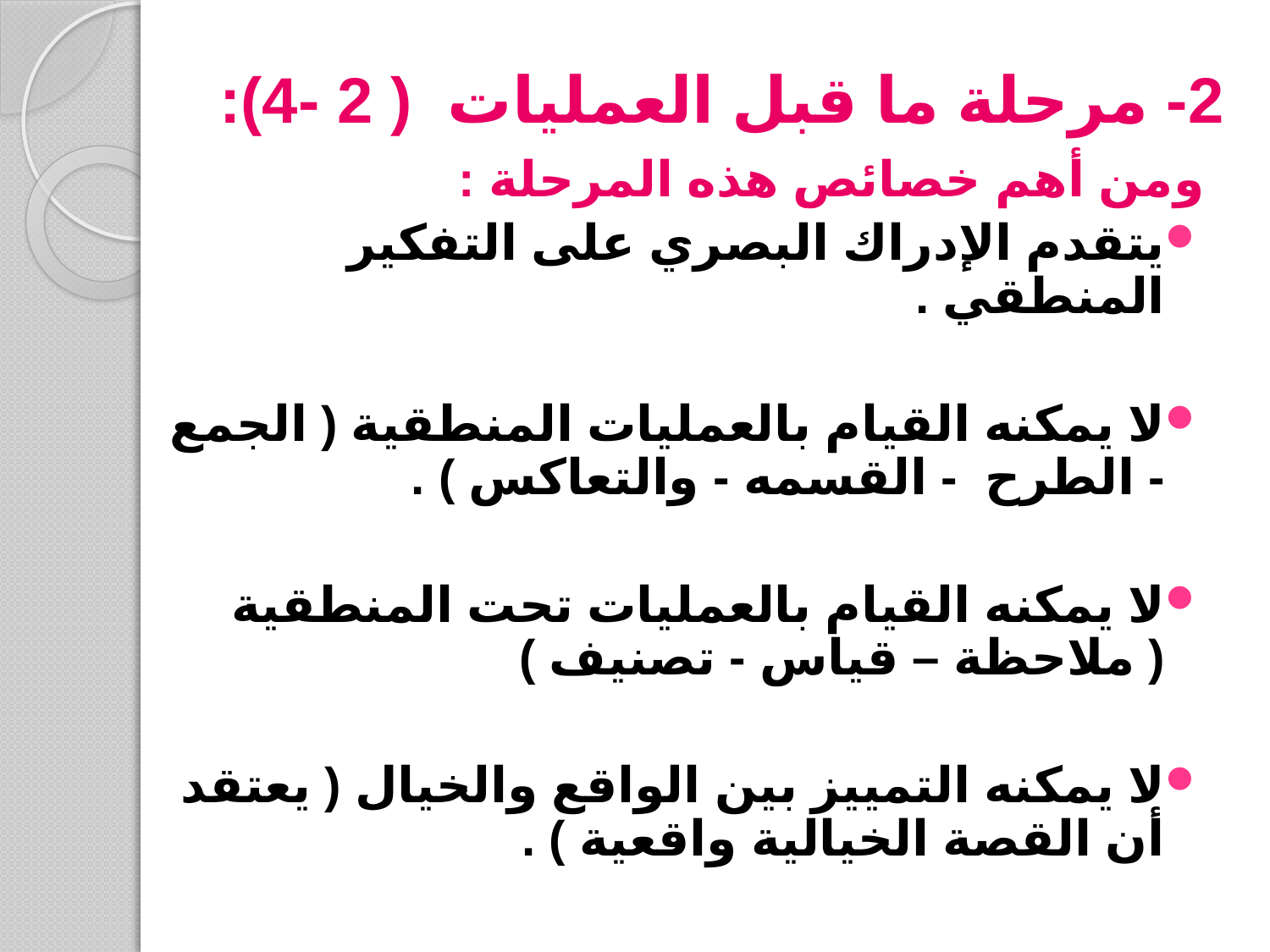

# 2- مرحلة ما قبل العمليات  ( 2 -4):
ومن أهم خصائص هذه المرحلة :
يتقدم الإدراك البصري على التفكير المنطقي .

لا يمكنه القيام بالعمليات المنطقية ( الجمع - الطرح  - القسمه - والتعاكس ) .

لا يمكنه القيام بالعمليات تحت المنطقية ( ملاحظة – قياس - تصنيف )

لا يمكنه التمييز بين الواقع والخيال ( يعتقد أن القصة الخيالية واقعية ) .